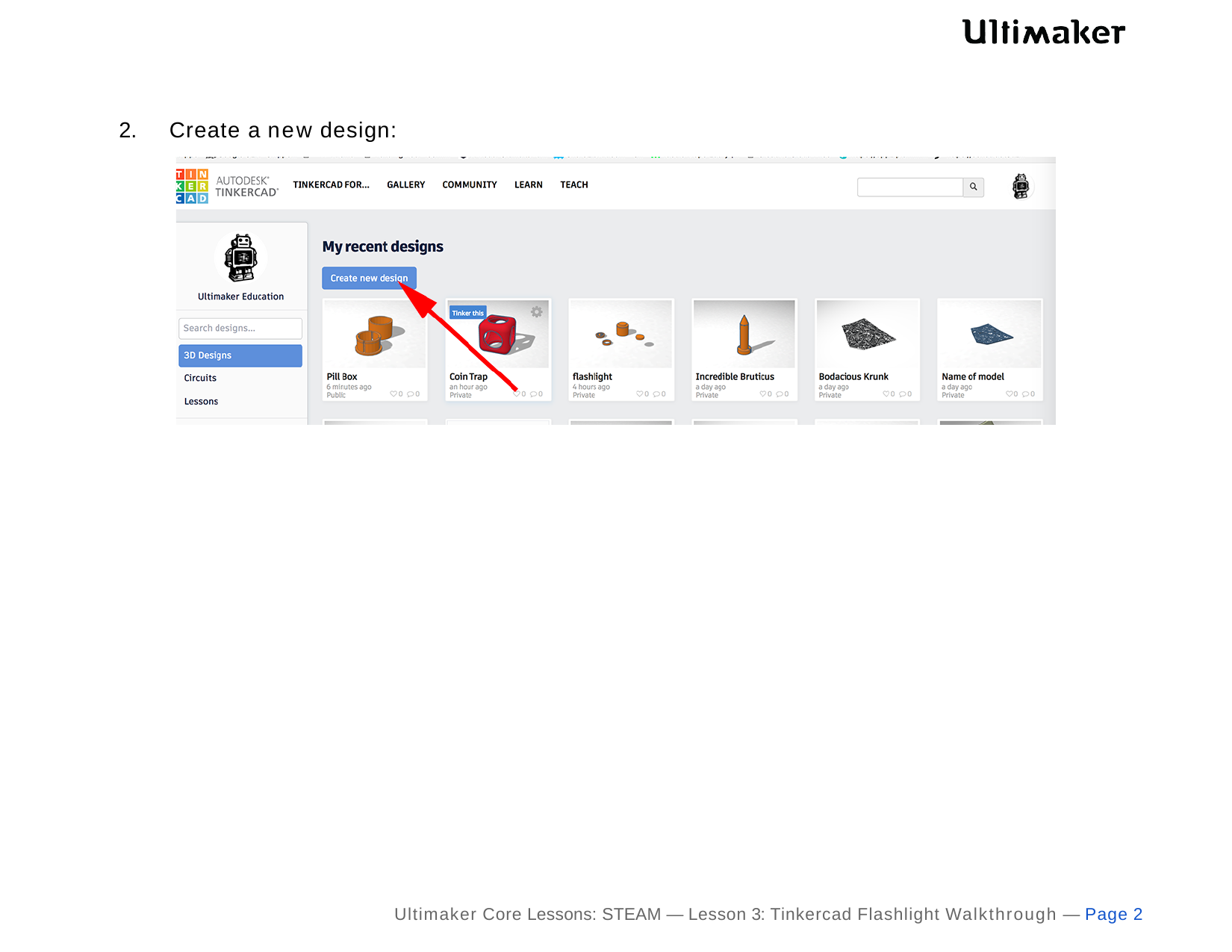

2.	Create a new design:

Ultimaker Core Lessons: STEAM — Lesson 3: Tinkercad Flashlight Walkthrough — Page 2